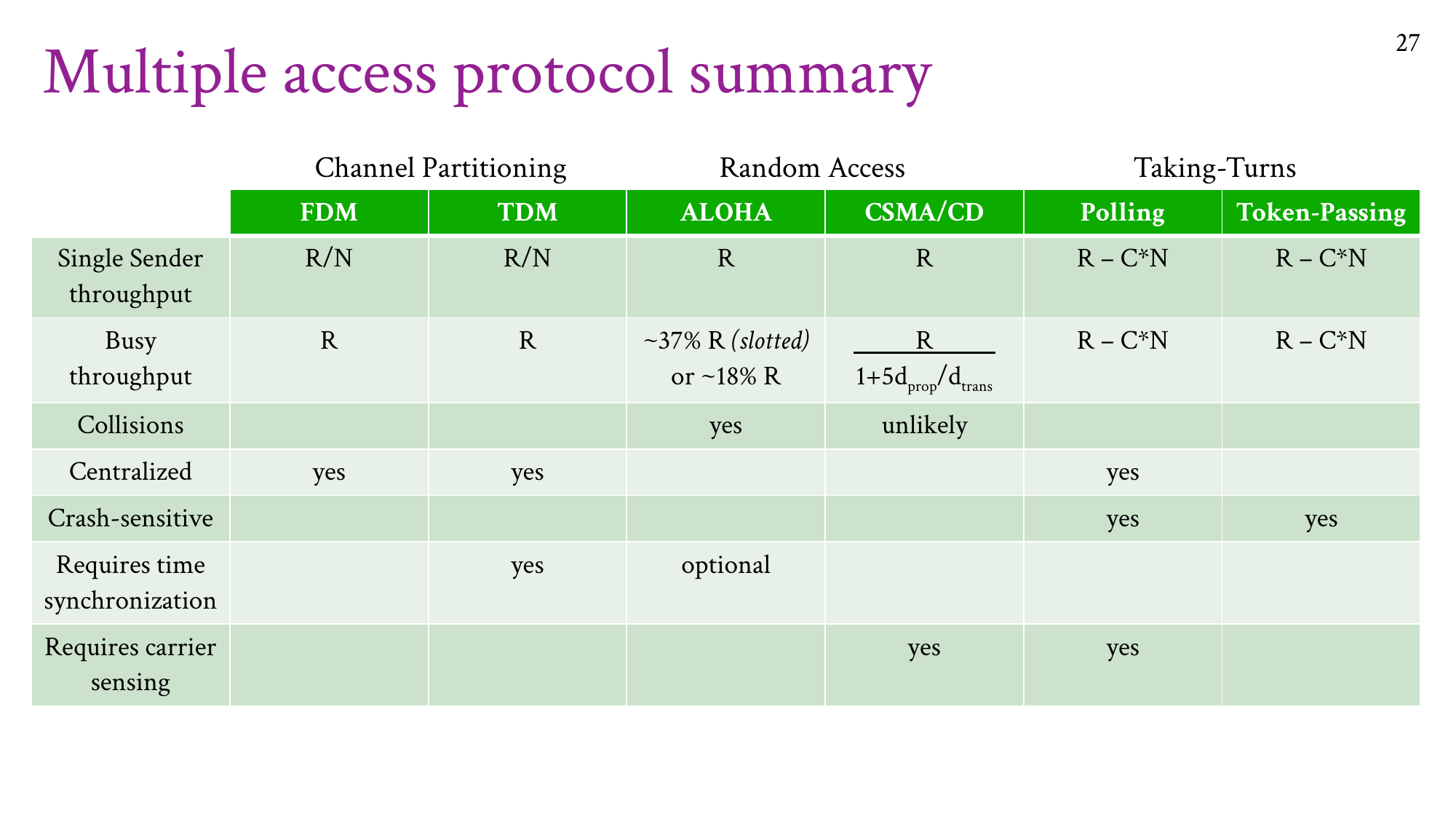

# Multiple access protocol summary
Channel Partitioning
Random Access
Taking-Turns
|  | FDM | TDM | ALOHA | CSMA/CD | Polling | Token-Passing |
| --- | --- | --- | --- | --- | --- | --- |
| Single Sender throughput | R/N | R/N | R | R | R – C\*N | R – C\*N |
| Busy throughput | R | R | ~37% R (slotted) or ~18% R | R           1+5dprop/dtrans | R – C\*N | R – C\*N |
| Collisions |  |  | yes | unlikely |  |  |
| Centralized | yes | yes |  |  | yes |  |
| Crash-sensitive |  |  |  |  | yes | yes |
| Requires time synchronization |  | yes | optional |  |  |  |
| Requires carrier sensing |  |  |  | yes | yes |  |